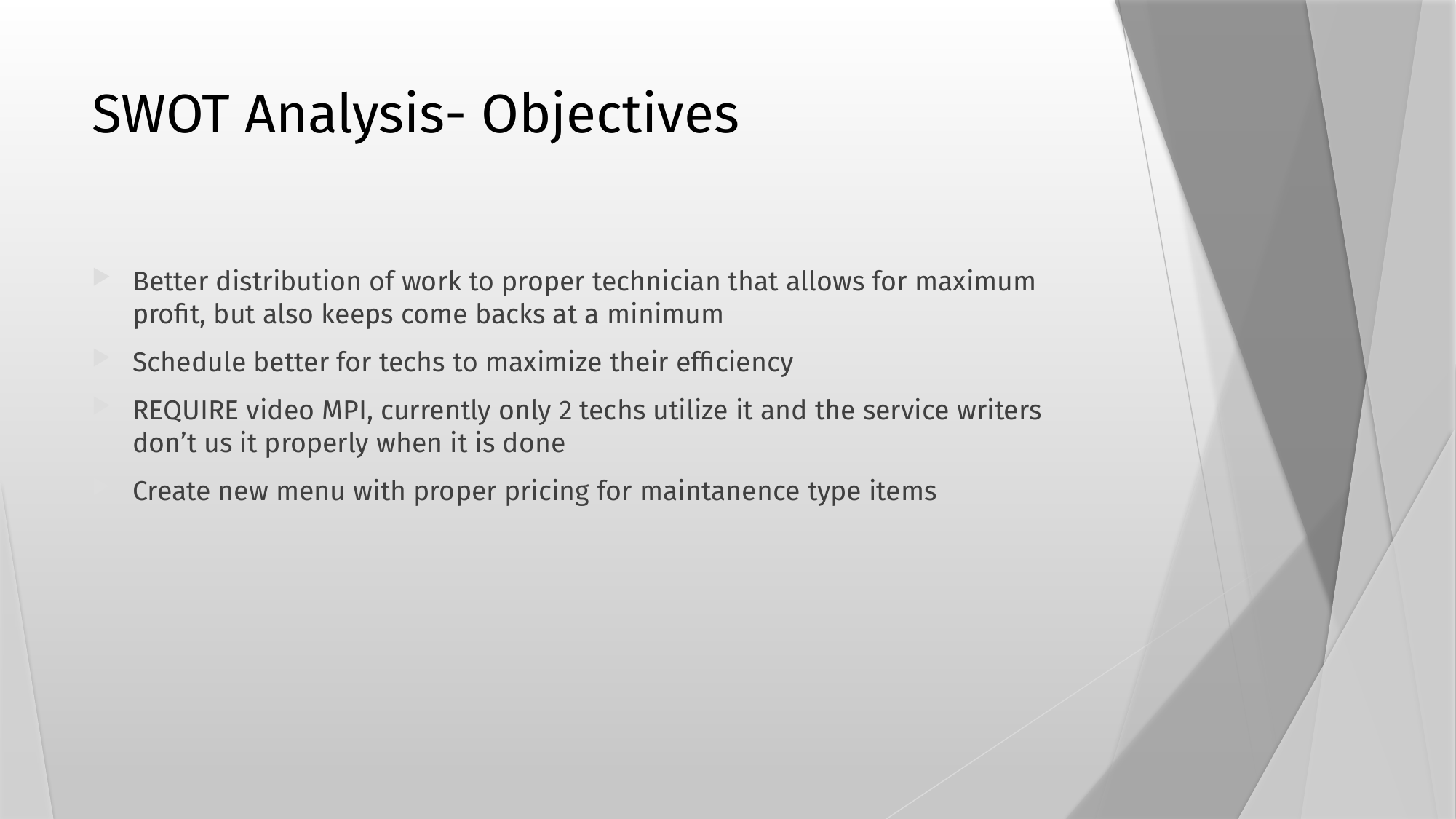

# SWOT Analysis- Objectives
Better distribution of work to proper technician that allows for maximum profit, but also keeps come backs at a minimum
Schedule better for techs to maximize their efficiency
REQUIRE video MPI, currently only 2 techs utilize it and the service writers don’t us it properly when it is done
Create new menu with proper pricing for maintanence type items